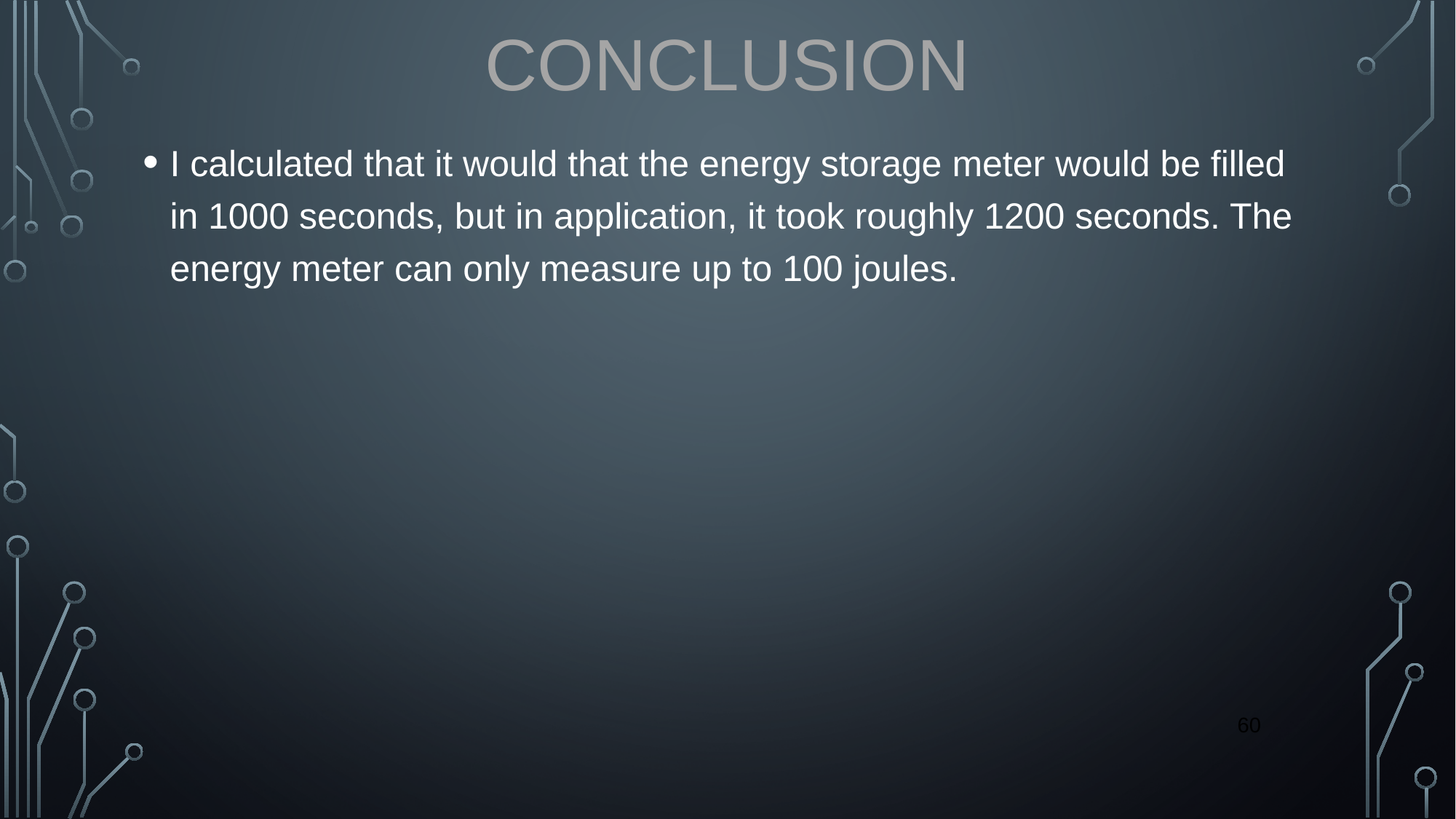

# CONCLUSION
I calculated that it would that the energy storage meter would be filled in 1000 seconds, but in application, it took roughly 1200 seconds. The energy meter can only measure up to 100 joules.
60